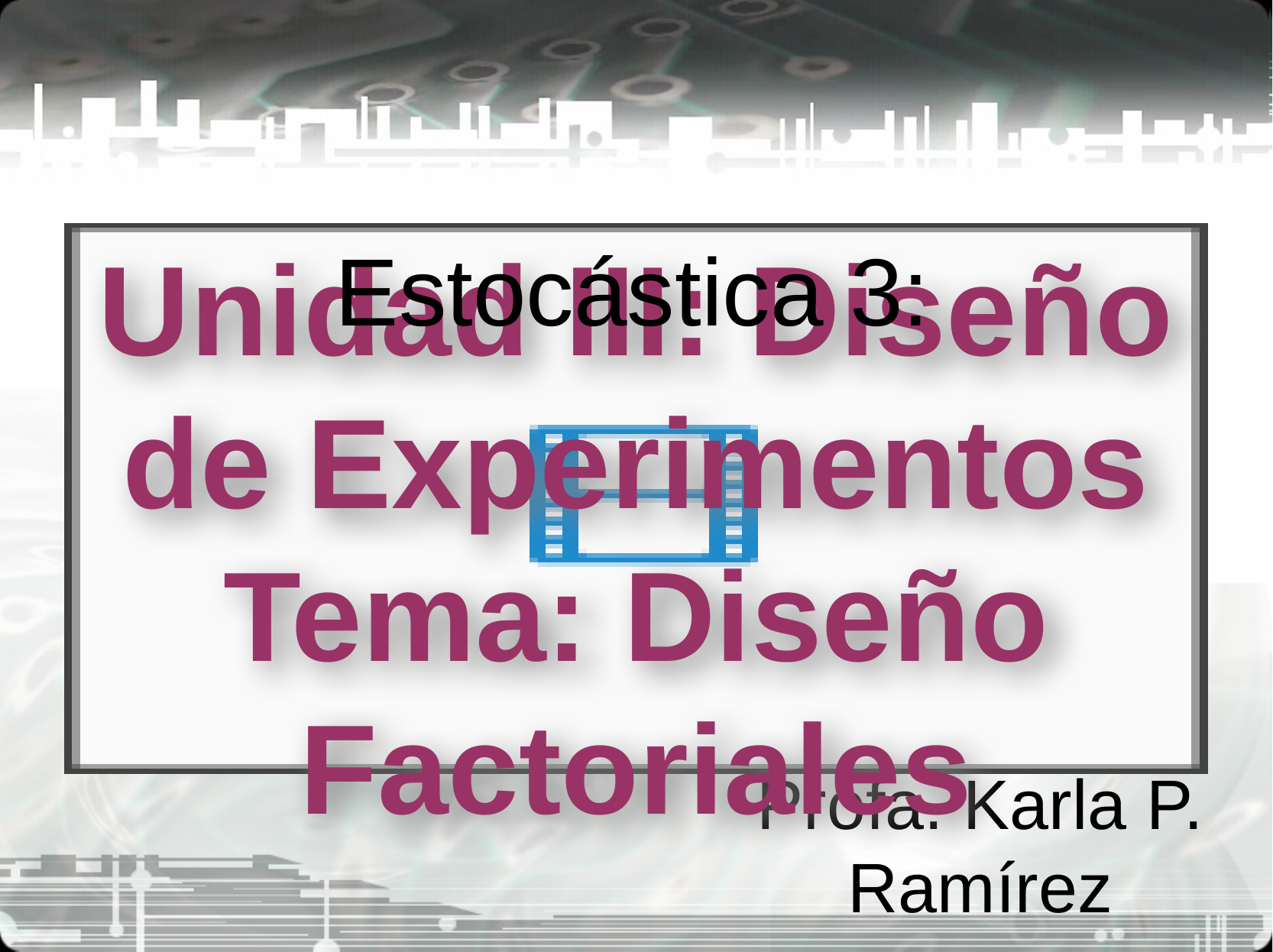

Estocástica 3:
# Unidad III: Diseño de Experimentos Tema: Diseño Factoriales
Profa. Karla P. Ramírez
Universidad de Los Andes